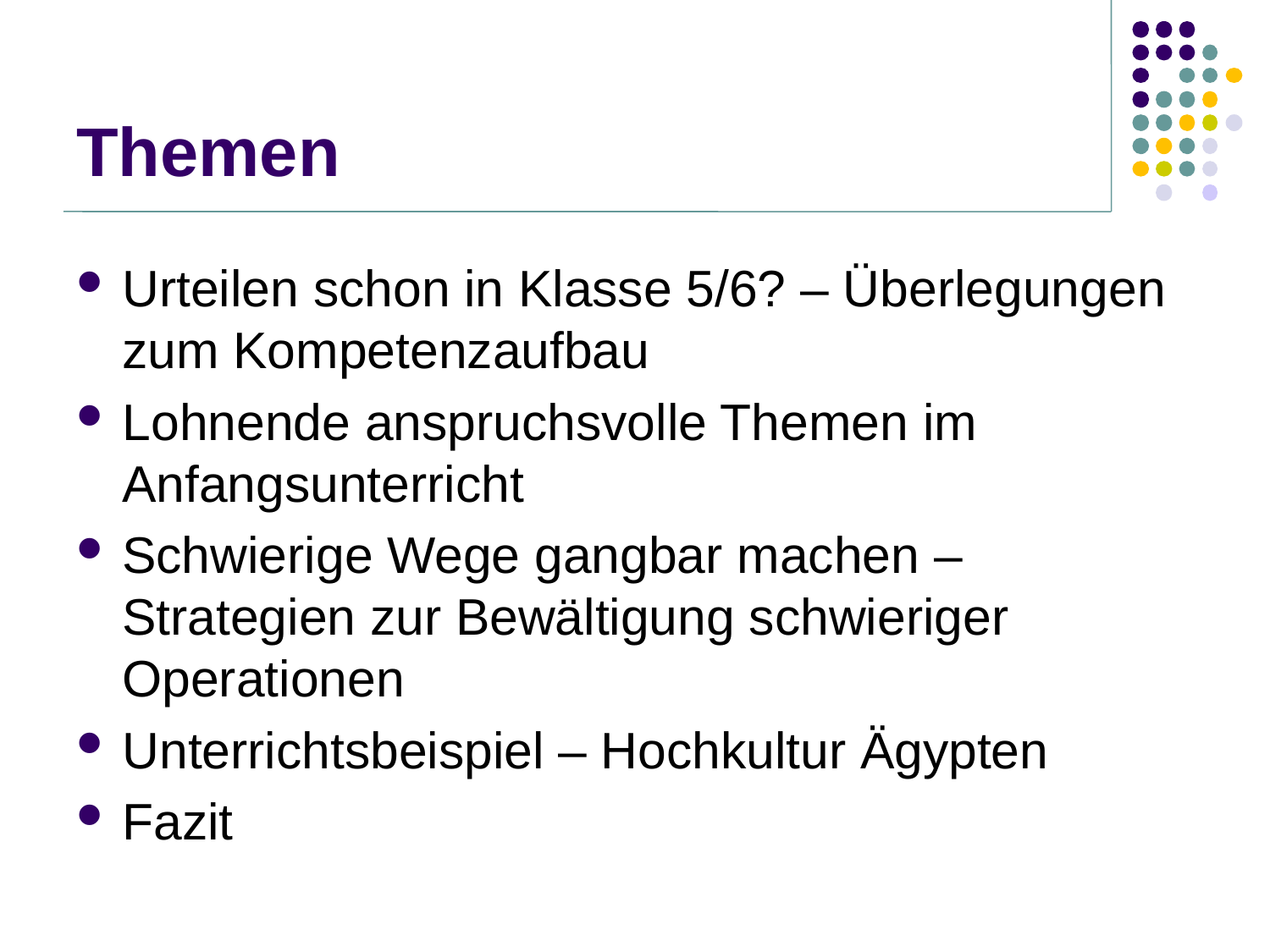

# Themen
Urteilen schon in Klasse 5/6? – Überlegungen zum Kompetenzaufbau
Lohnende anspruchsvolle Themen im Anfangsunterricht
Schwierige Wege gangbar machen – Strategien zur Bewältigung schwieriger Operationen
Unterrichtsbeispiel – Hochkultur Ägypten
Fazit